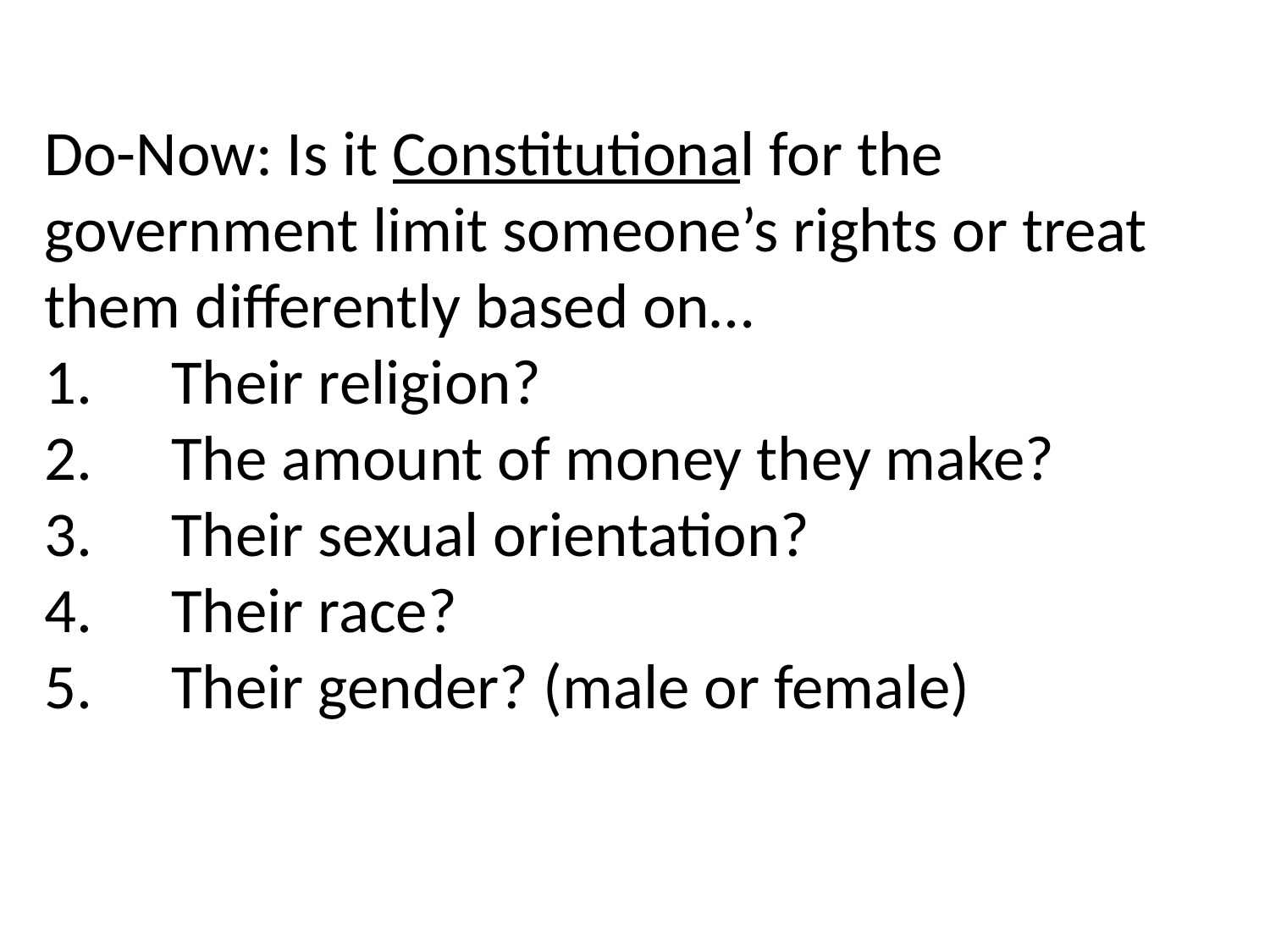

Do-Now: Is it Constitutional for the government limit someone’s rights or treat them differently based on…
Their religion?
The amount of money they make?
Their sexual orientation?
Their race?
Their gender? (male or female)